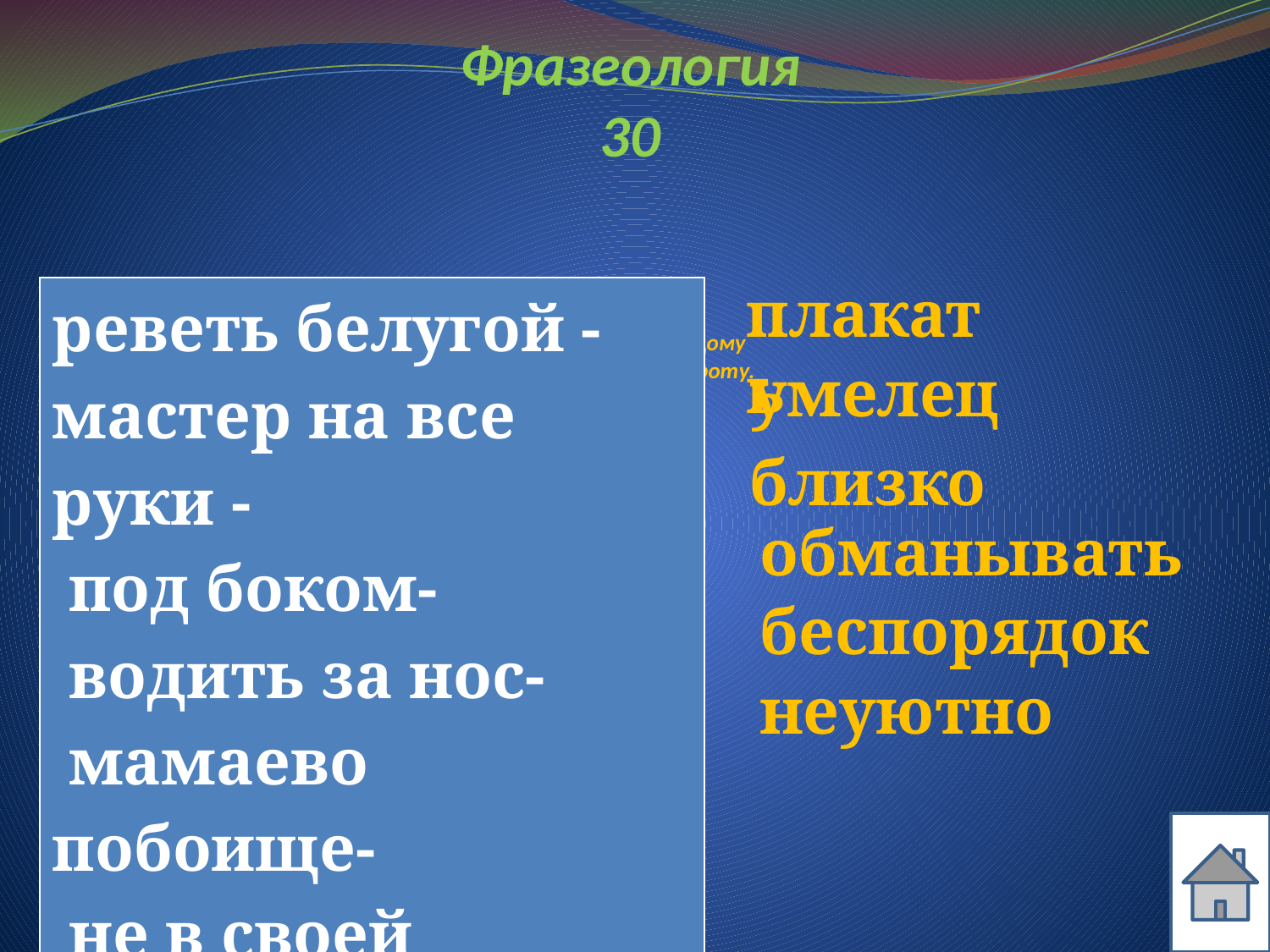

Фразеология
30
плакать

| реветь белугой - мастер на все руки - под боком- водить за нос- мамаево побоище- не в своей тарелке - |
| --- |
# Найти объяснение каждому фразеологическому обороту.
 умелец
близко
  обманывать
  беспорядок
  неуютно